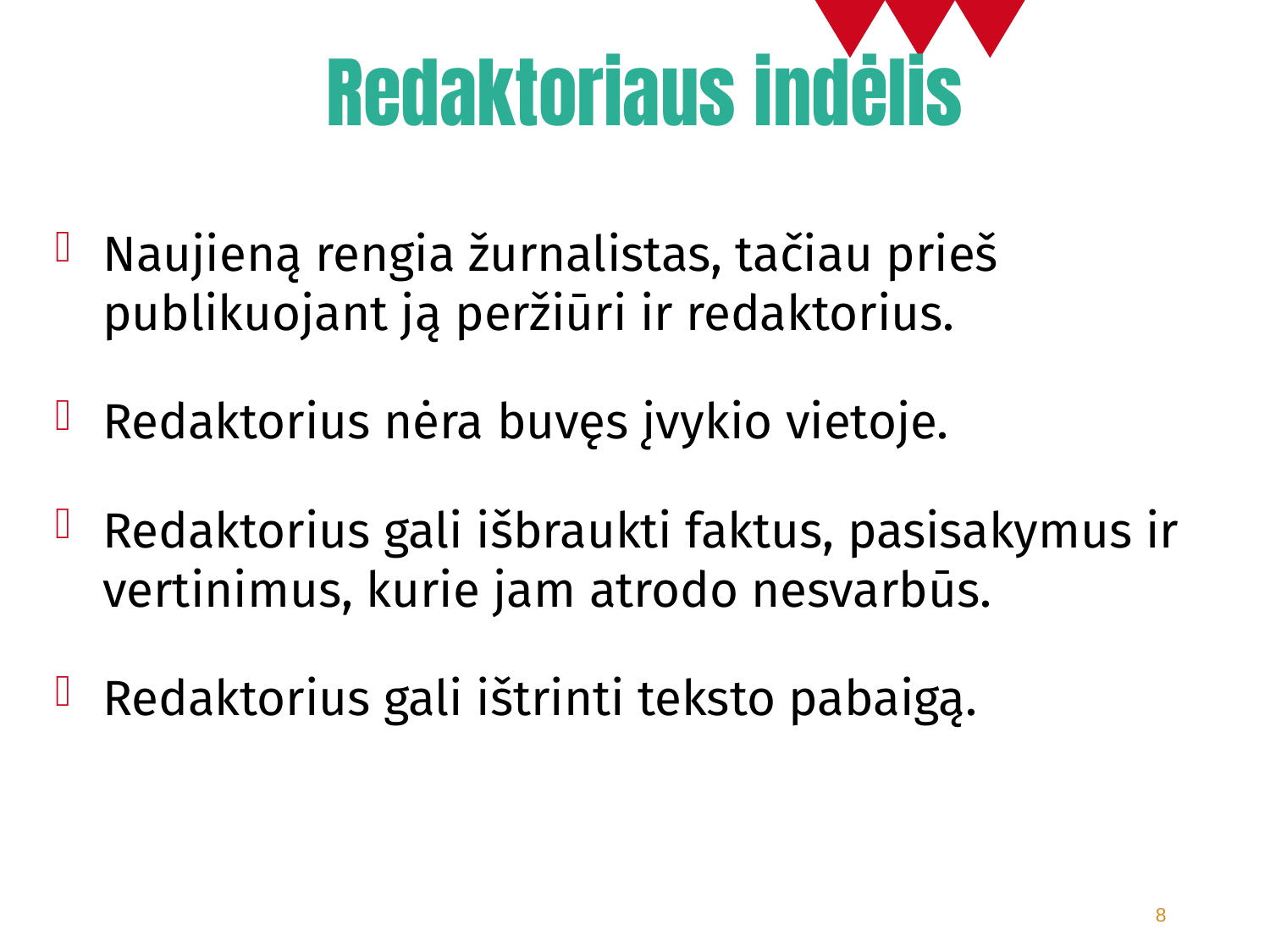

# Redaktoriaus indėlis
Naujieną rengia žurnalistas, tačiau prieš publikuojant ją peržiūri ir redaktorius.

Redaktorius nėra buvęs įvykio vietoje.

Redaktorius gali išbraukti faktus, pasisakymus ir vertinimus, kurie jam atrodo nesvarbūs.

Redaktorius gali ištrinti teksto pabaigą.
8